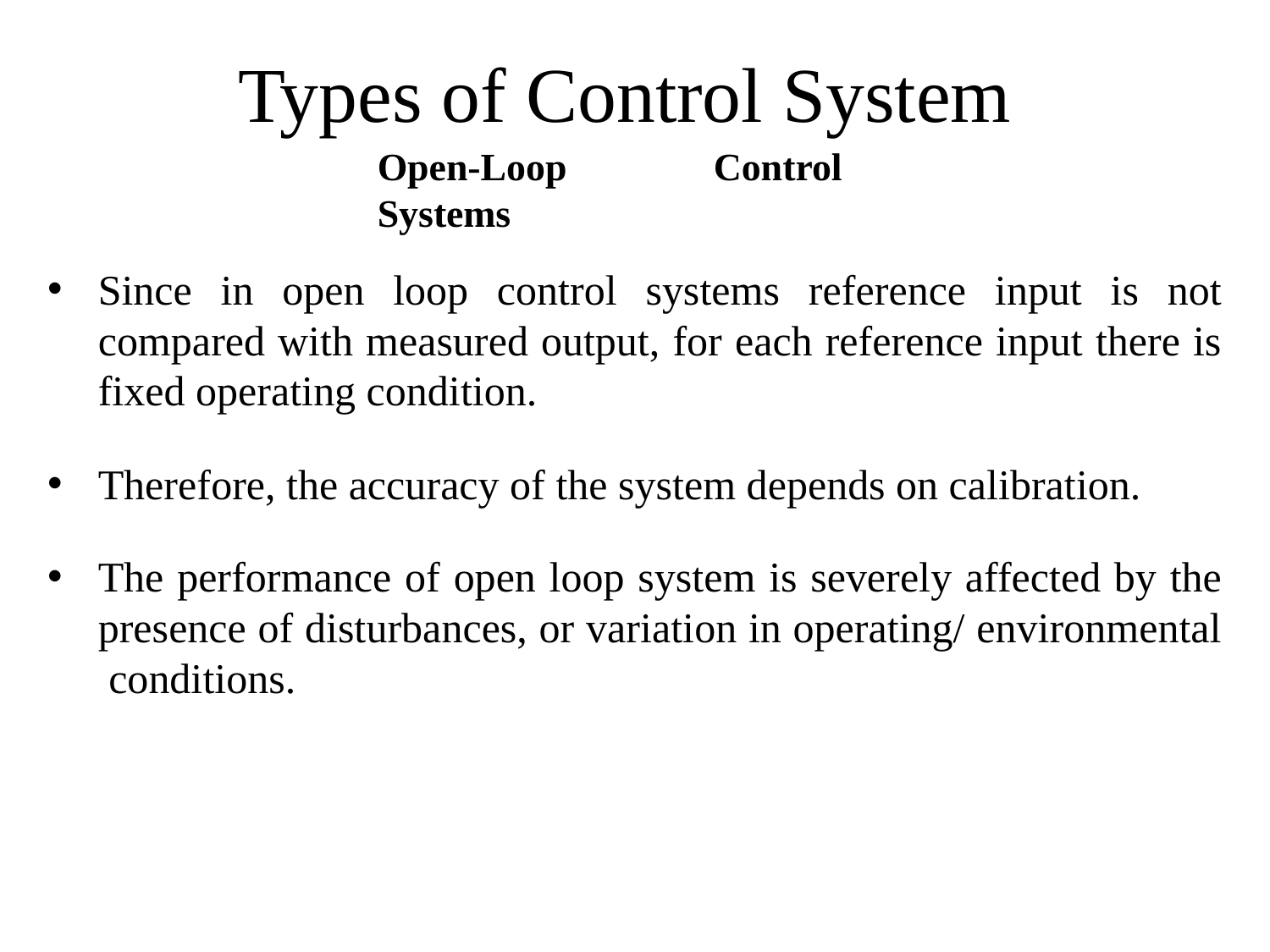

Types of Control System
Open-Loop Control Systems
Since in open loop control systems reference input is not compared with measured output, for each reference input there is fixed operating condition.
Therefore, the accuracy of the system depends on calibration.
The performance of open loop system is severely affected by the presence of disturbances, or variation in operating/ environmental  conditions.